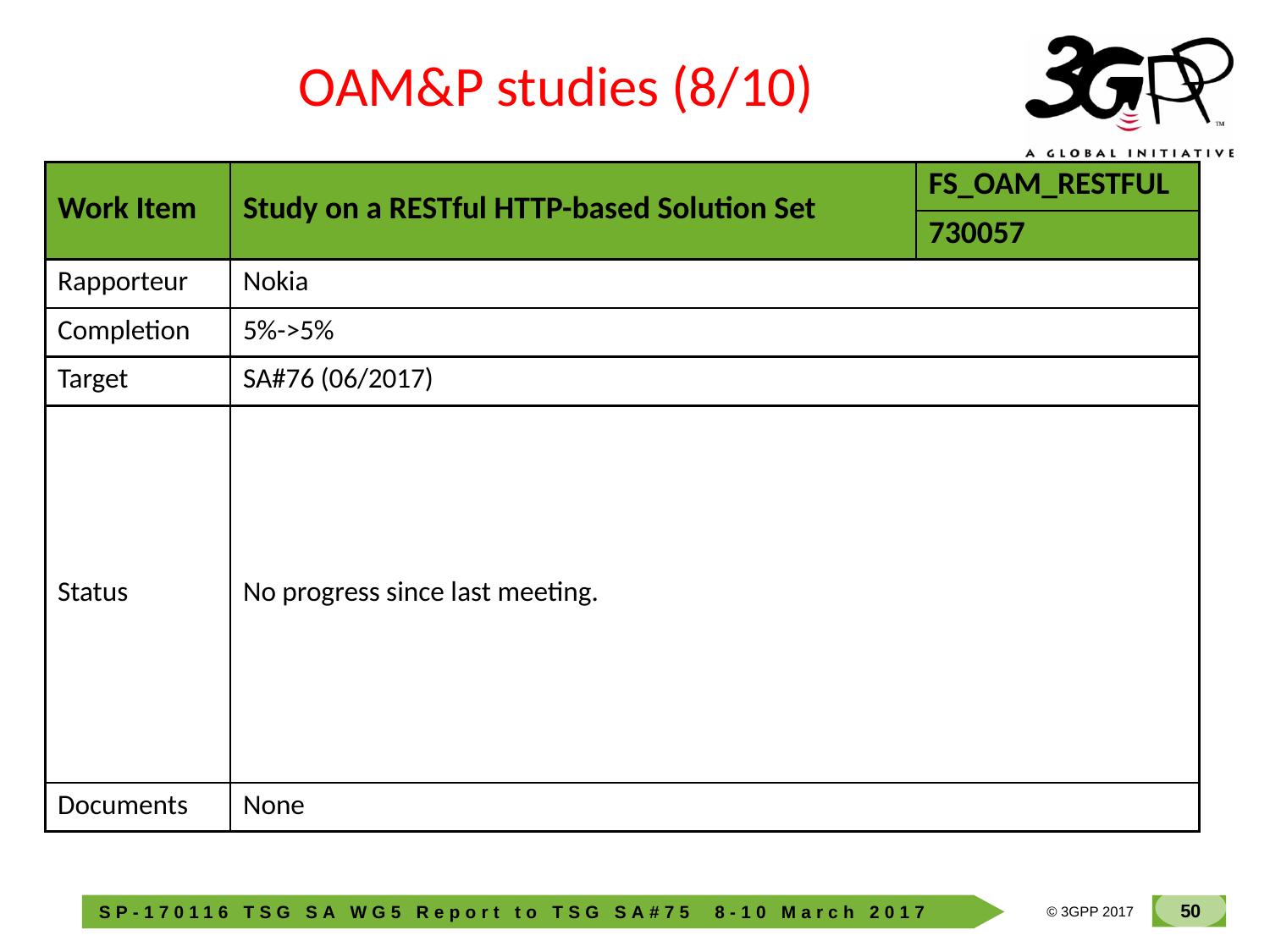

OAM&P studies (8/10)
| Work Item | Study on a RESTful HTTP-based Solution Set | FS\_OAM\_RESTFUL |
| --- | --- | --- |
|  |  | 730057 |
| Rapporteur | Nokia |  |
| Completion | 5%->5% |  |
| Target | SA#76 (06/2017) |  |
| Status | No progress since last meeting. |  |
| Documents | None |  |